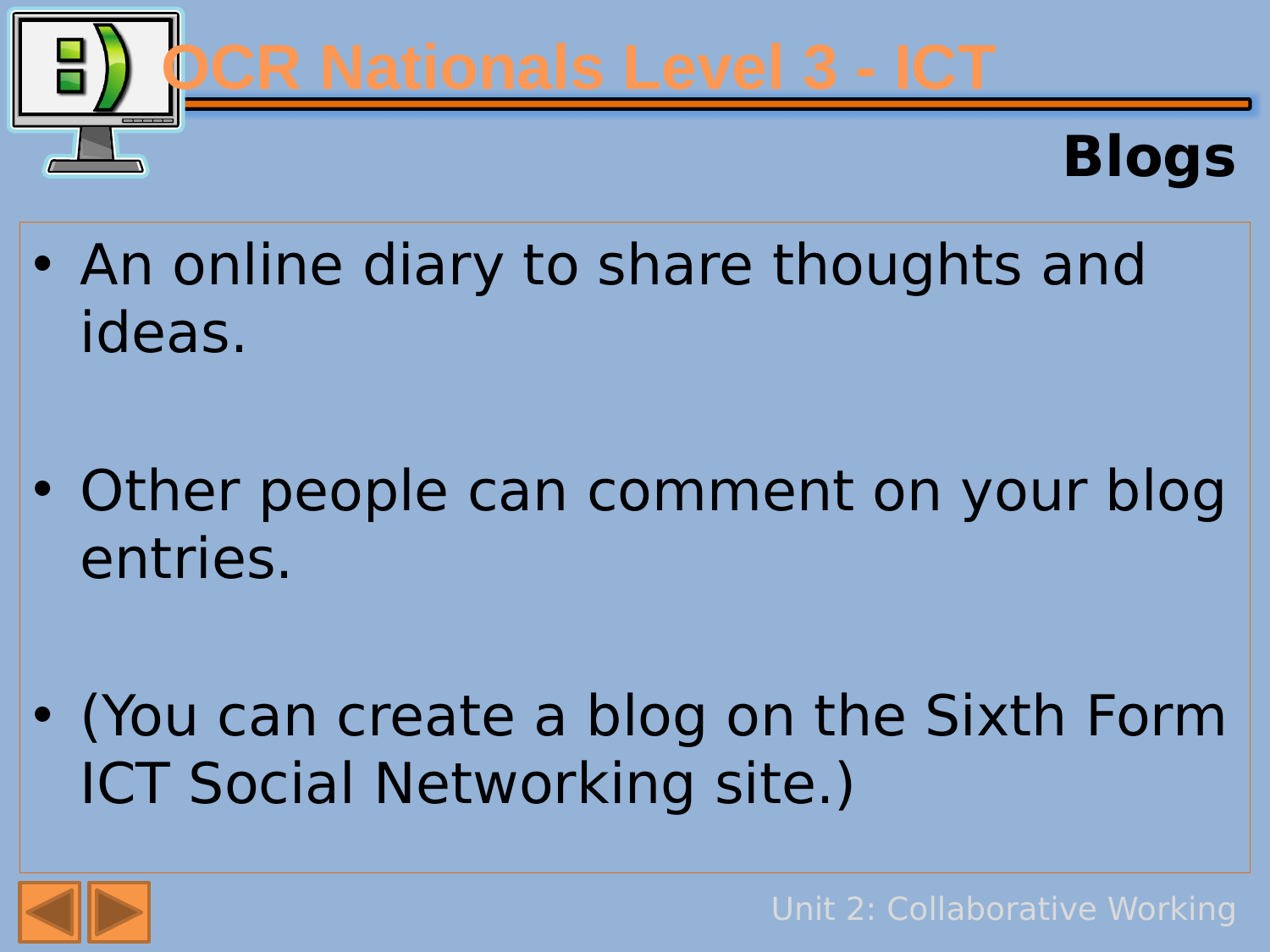

# Blogs
An online diary to share thoughts and ideas.

Other people can comment on your blog entries.

(You can create a blog on the Sixth Form ICT Social Networking site.)